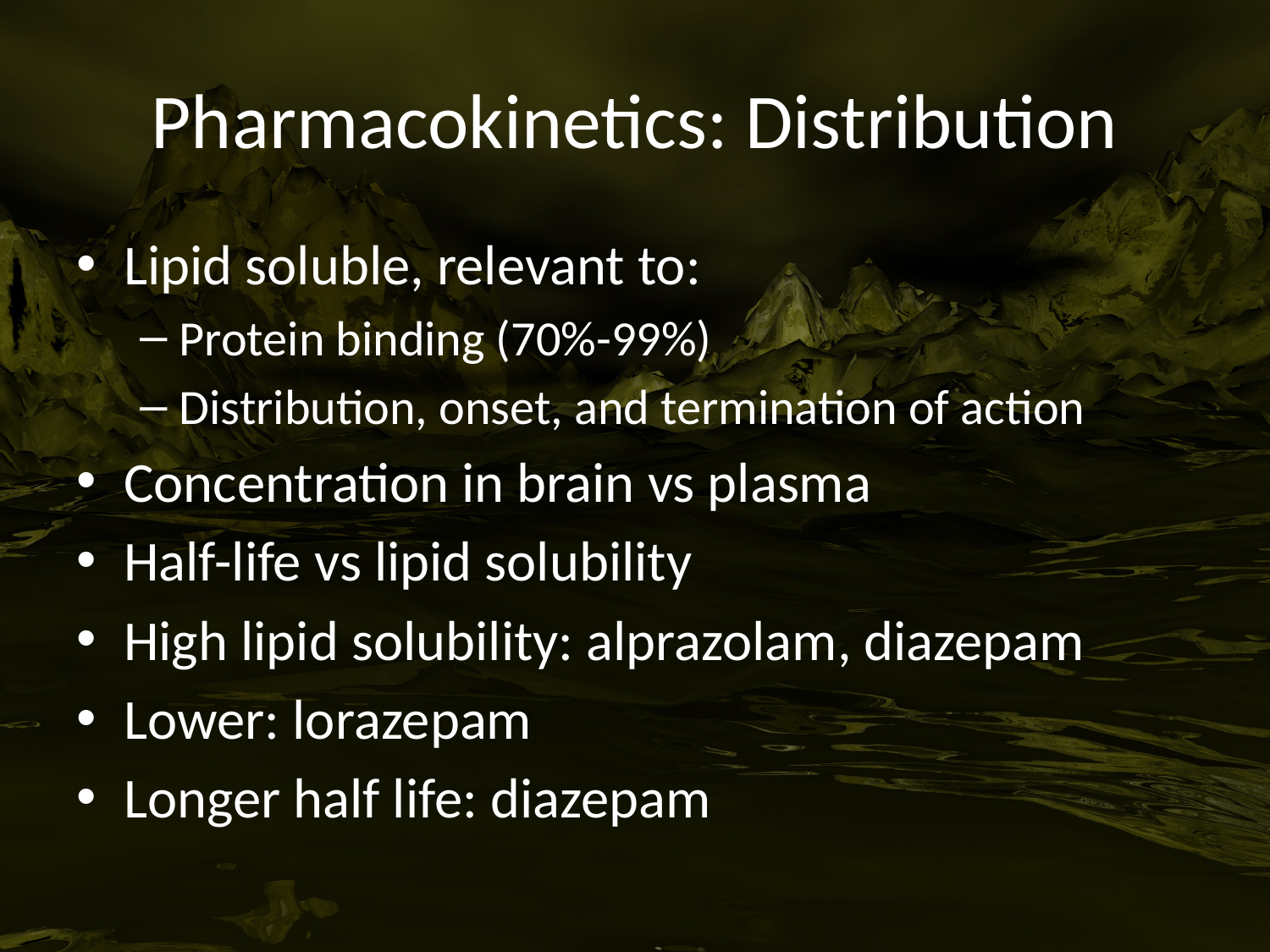

# Pharmacokinetics: Distribution
Lipid soluble, relevant to:
Protein binding (70%-99%)
Distribution, onset, and termination of action
Concentration in brain vs plasma
Half-life vs lipid solubility
High lipid solubility: alprazolam, diazepam
Lower: lorazepam
Longer half life: diazepam